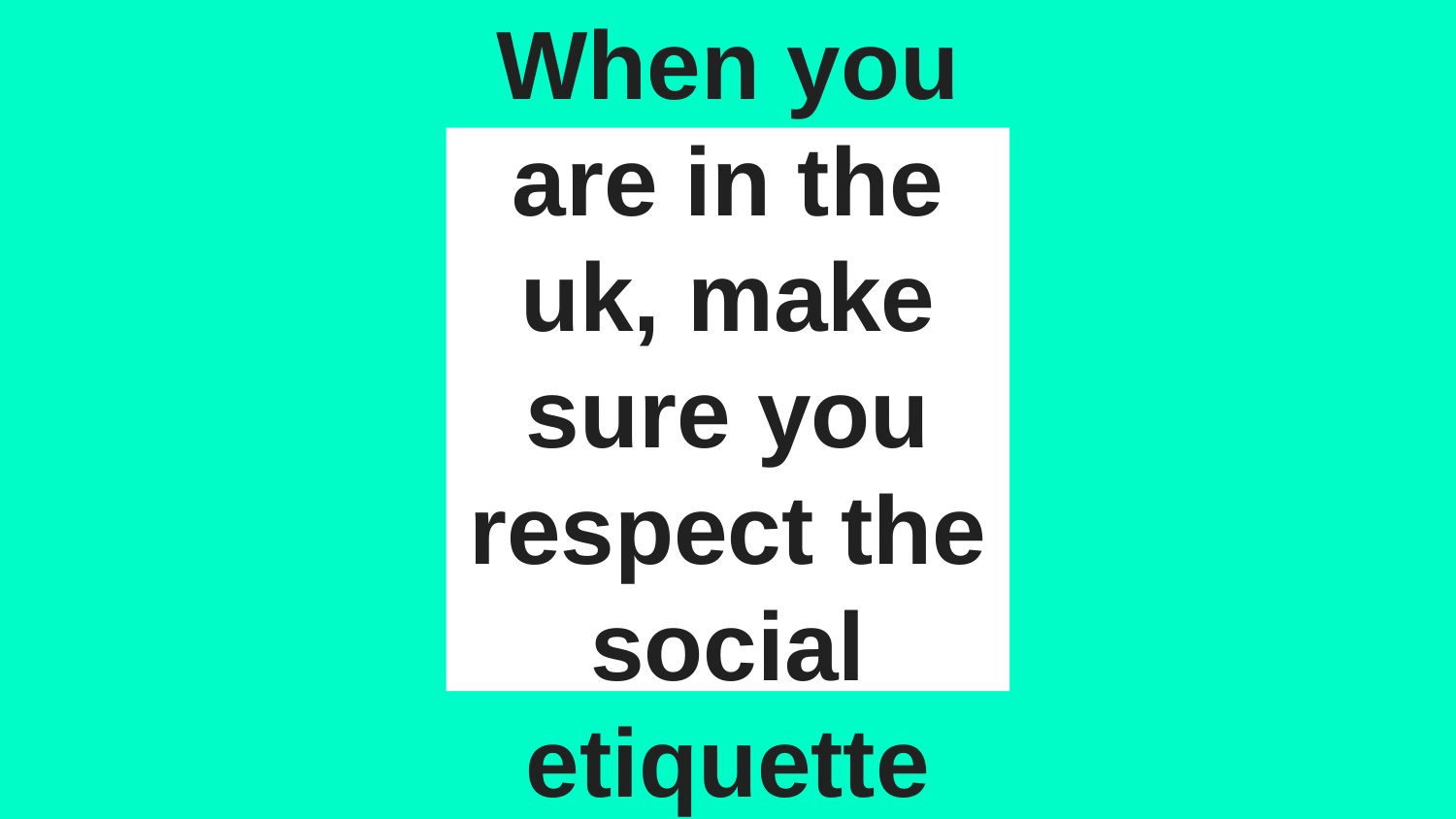

# When you are in the uk, make sure you respect the social etiquette